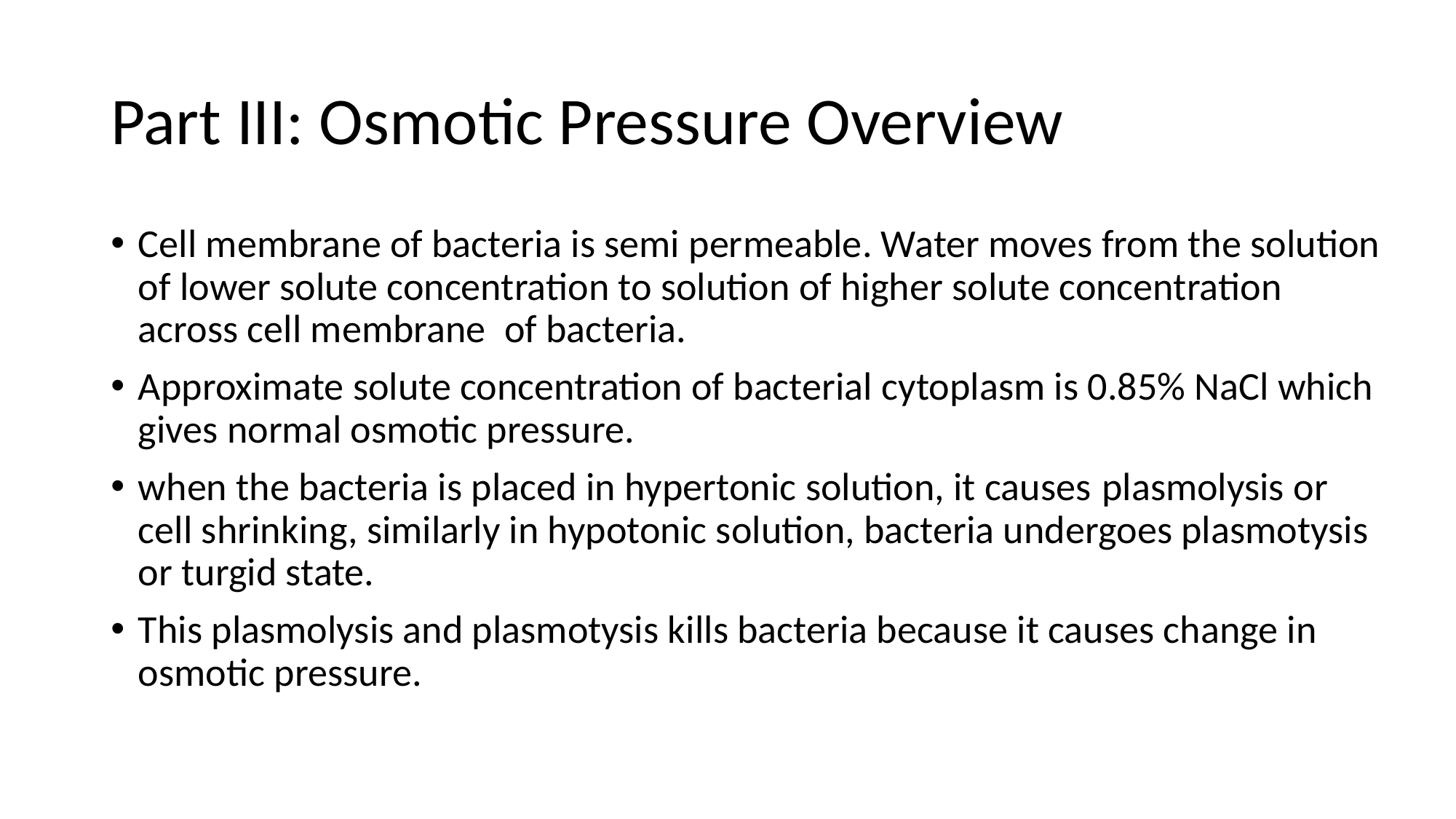

# Part III: Osmotic Pressure Overview
Cell membrane of bacteria is semi permeable. Water moves from the solution of lower solute concentration to solution of higher solute concentration across cell membrane  of bacteria.
Approximate solute concentration of bacterial cytoplasm is 0.85% NaCl which gives normal osmotic pressure.
when the bacteria is placed in hypertonic solution, it causes plasmolysis or cell shrinking, similarly in hypotonic solution, bacteria undergoes plasmotysis or turgid state.
This plasmolysis and plasmotysis kills bacteria because it causes change in osmotic pressure.